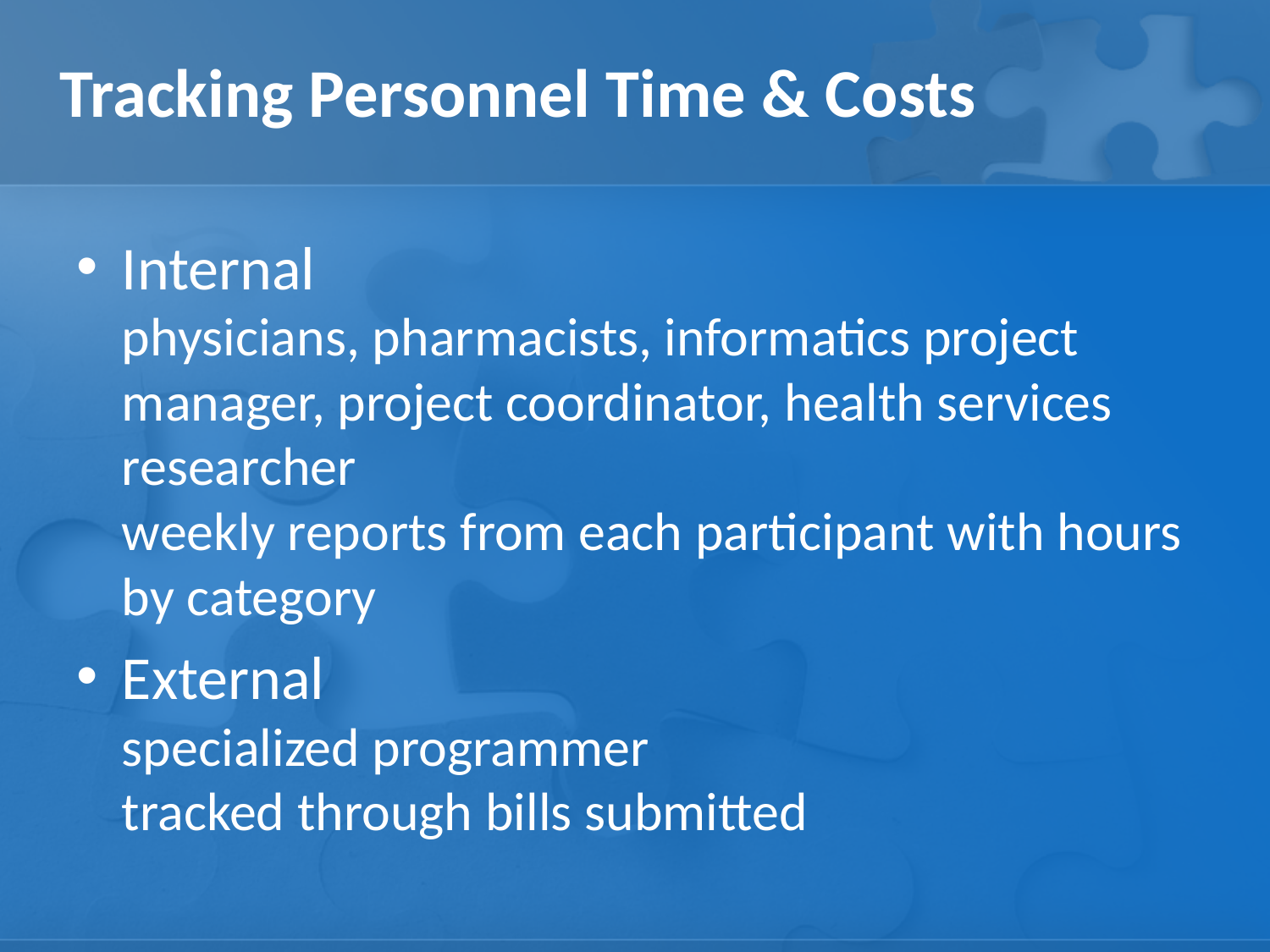

# Tracking Personnel Time & Costs
Internal
physicians, pharmacists, informatics project manager, project coordinator, health services researcher
weekly reports from each participant with hours by category
External
specialized programmer
tracked through bills submitted